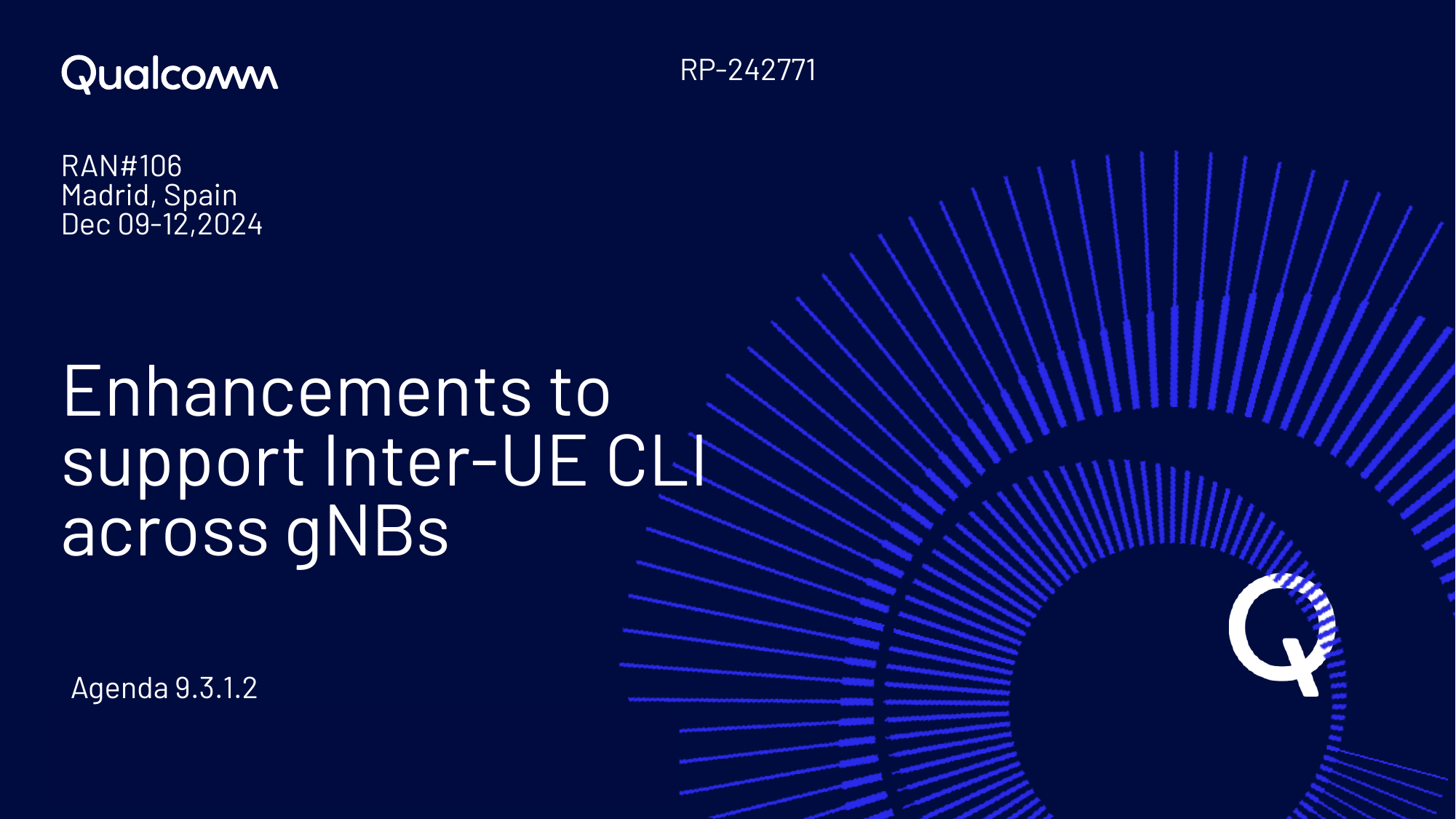

RP-242771
RAN#106
Madrid, Spain
Dec 09-12,2024

# Enhancements to support Inter-UE CLI across gNBs
Agenda 9.3.1.2